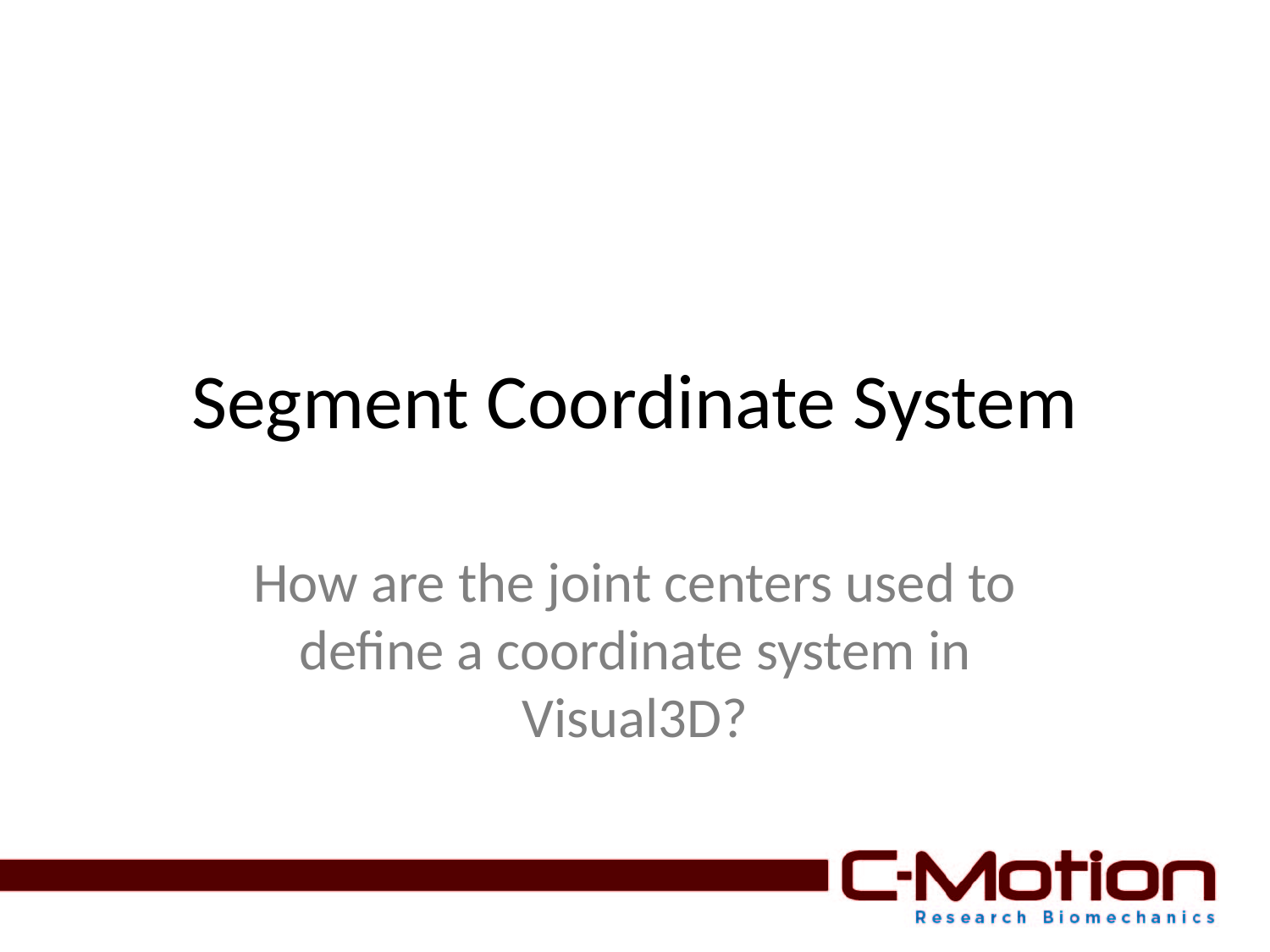

# Segment Coordinate System
How are the joint centers used to define a coordinate system in Visual3D?